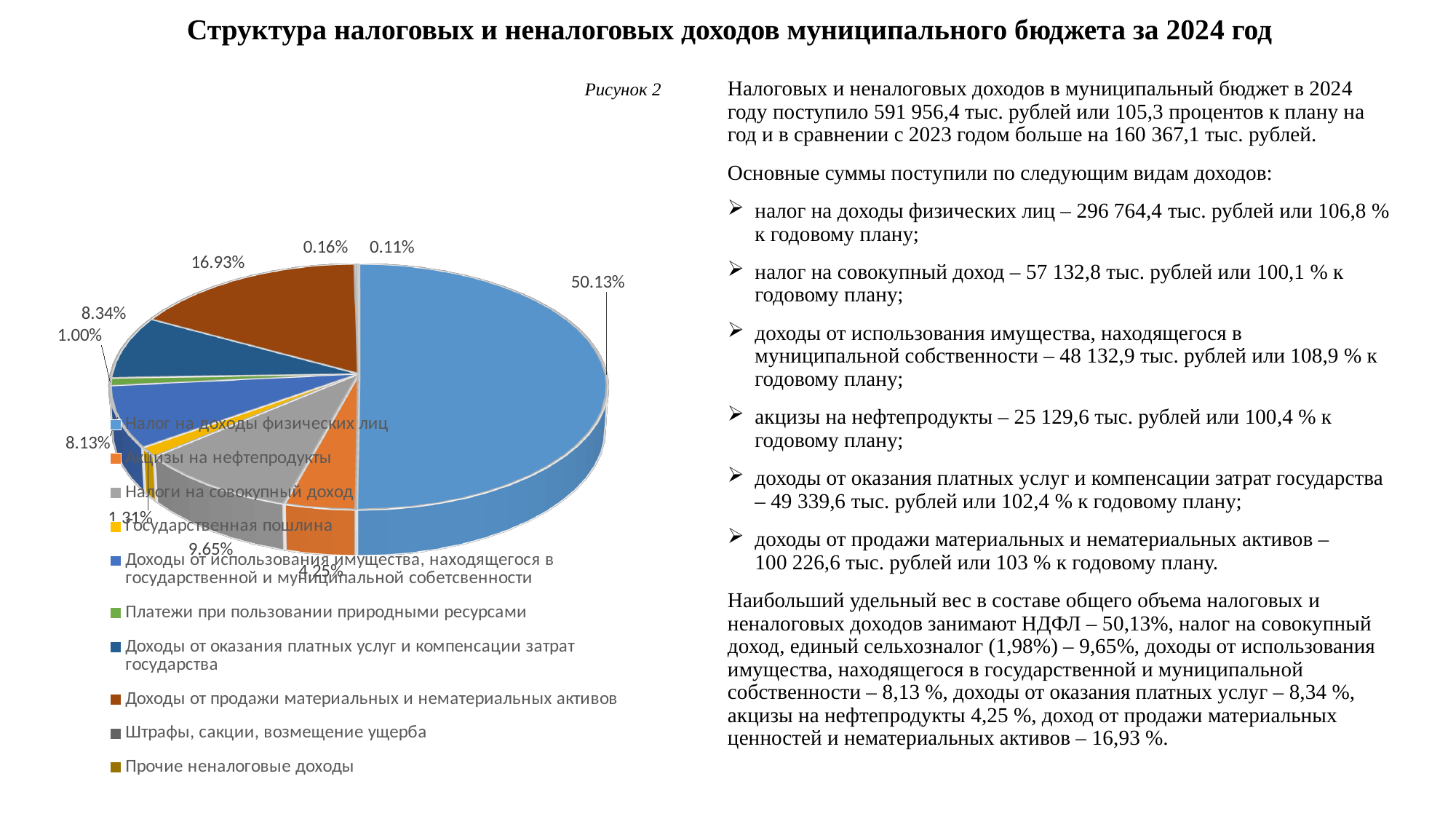

# Структура налоговых и неналоговых доходов муниципального бюджета за 2024 год
Рисунок 2

[unsupported chart]

Налоговых и неналоговых доходов в муниципальный бюджет в 2024 году поступило 591 956,4 тыс. рублей или 105,3 процентов к плану на год и в сравнении с 2023 годом больше на 160 367,1 тыс. рублей.
Основные суммы поступили по следующим видам доходов:
налог на доходы физических лиц – 296 764,4 тыс. рублей или 106,8 % к годовому плану;
налог на совокупный доход – 57 132,8 тыс. рублей или 100,1 % к годовому плану;
доходы от использования имущества, находящегося в муниципальной собственности – 48 132,9 тыс. рублей или 108,9 % к годовому плану;
акцизы на нефтепродукты – 25 129,6 тыс. рублей или 100,4 % к  годовому плану;
доходы от оказания платных услуг и компенсации затрат государства – 49 339,6 тыс. рублей или 102,4 % к годовому плану;
доходы от продажи материальных и нематериальных активов –
100 226,6 тыс. рублей или 103 % к годовому плану.
Наибольший удельный вес в составе общего объема налоговых и неналоговых доходов занимают НДФЛ – 50,13%, налог на совокупный доход, единый сельхозналог (1,98%) – 9,65%, доходы от использования имущества, находящегося в государственной и муниципальной собственности – 8,13 %, доходы от оказания платных услуг – 8,34 %, акцизы на нефтепродукты 4,25 %, доход от продажи материальных ценностей и нематериальных активов – 16,93 %.